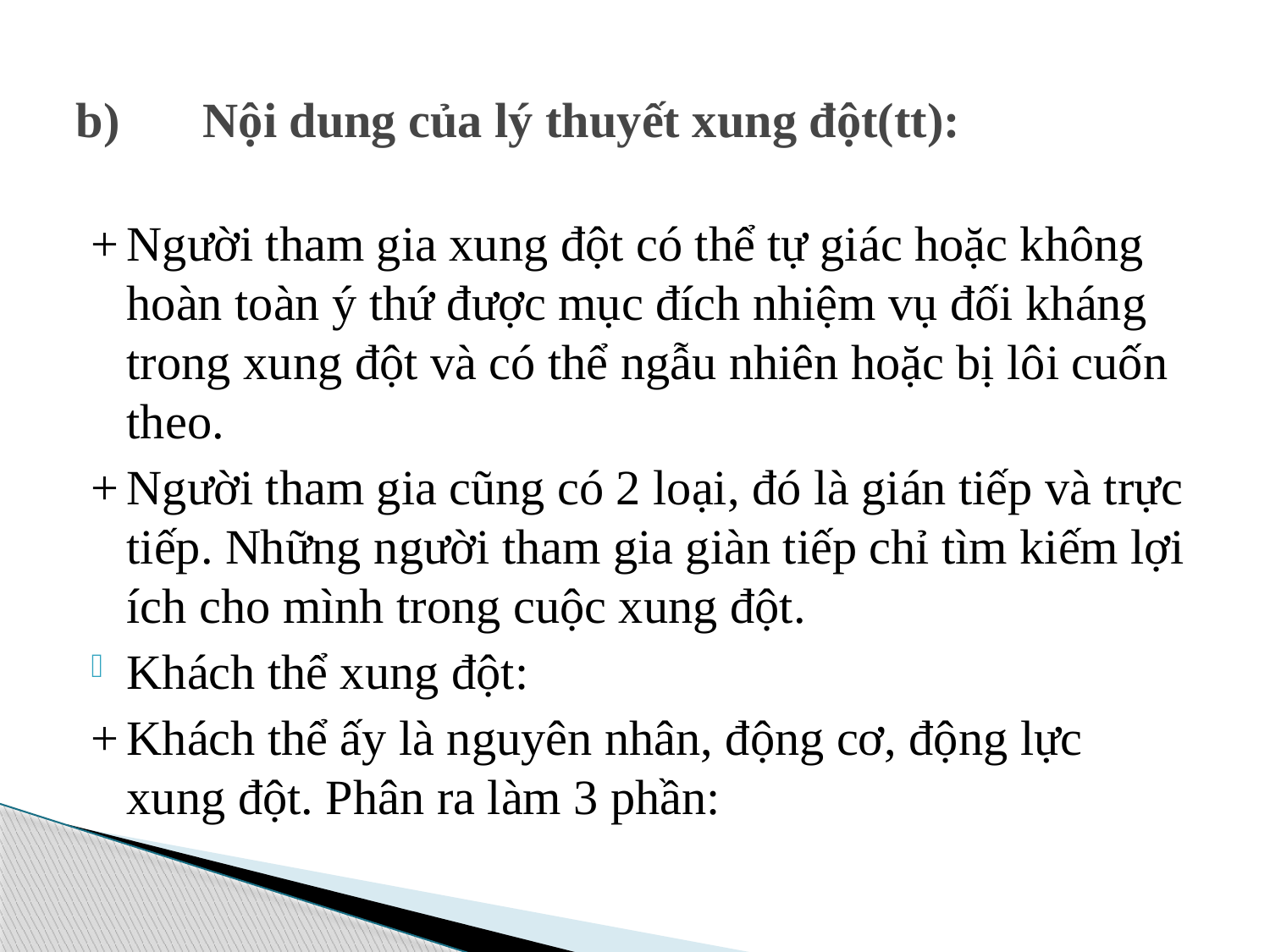

# b)	Nội dung của lý thuyết xung đột(tt):
+	Người tham gia xung đột có thể tự giác hoặc không hoàn toàn ý thứ được mục đích nhiệm vụ đối kháng trong xung đột và có thể ngẫu nhiên hoặc bị lôi cuốn theo.
+	Người tham gia cũng có 2 loại, đó là gián tiếp và trực tiếp. Những người tham gia giàn tiếp chỉ tìm kiếm lợi ích cho mình trong cuộc xung đột.
Khách thể xung đột:
+	Khách thể ấy là nguyên nhân, động cơ, động lực xung đột. Phân ra làm 3 phần: